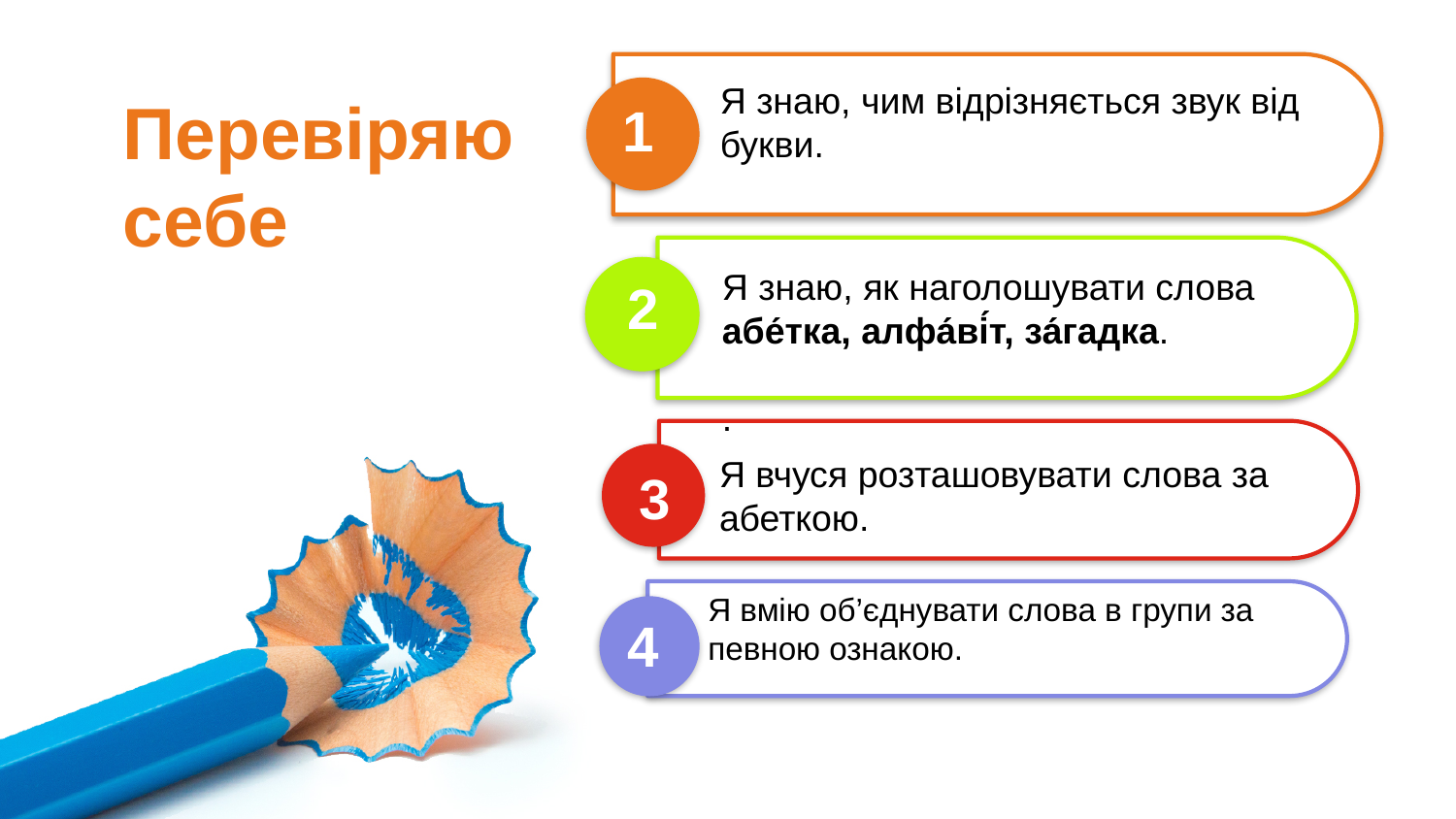

Я знаю, чим відрізняється звук від
букви.
Перевіряю себе

1

Я знаю, як наголошувати слова
абе́тка, алфа́ві́т, за́гадка.

.
2

Я вчуся розташовувати слова за
абеткою.
3
Я вмію об’єднувати слова в групи за
певною ознакою.

4